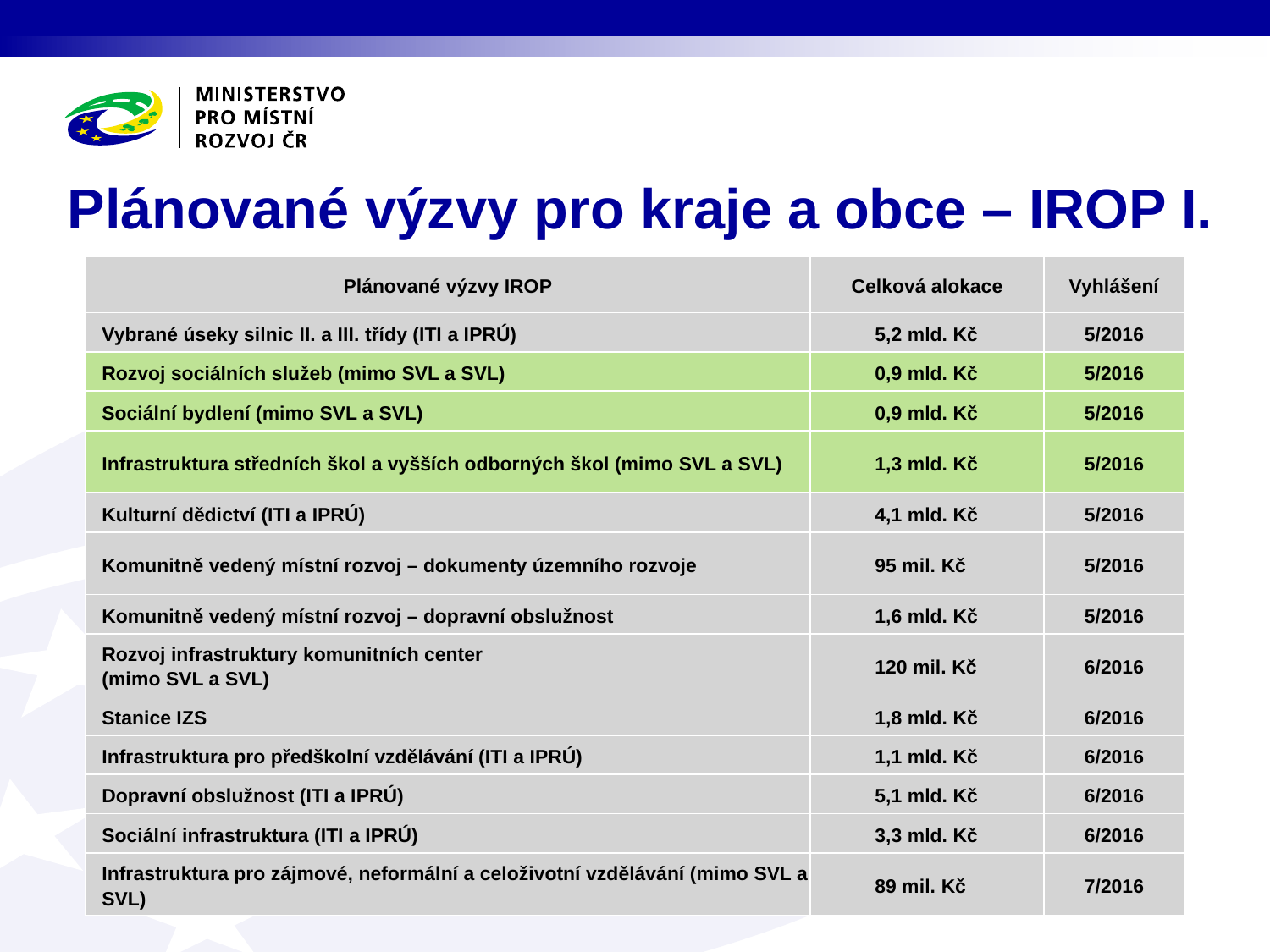

# Plánované výzvy pro kraje a obce – IROP I.
| Plánované výzvy IROP | Celková alokace | Vyhlášení |
| --- | --- | --- |
| Vybrané úseky silnic II. a III. třídy (ITI a IPRÚ) | 5,2 mld. Kč | 5/2016 |
| Rozvoj sociálních služeb (mimo SVL a SVL) | 0,9 mld. Kč | 5/2016 |
| Sociální bydlení (mimo SVL a SVL) | 0,9 mld. Kč | 5/2016 |
| Infrastruktura středních škol a vyšších odborných škol (mimo SVL a SVL) | 1,3 mld. Kč | 5/2016 |
| Kulturní dědictví (ITI a IPRÚ) | 4,1 mld. Kč | 5/2016 |
| Komunitně vedený místní rozvoj – dokumenty územního rozvoje | 95 mil. Kč | 5/2016 |
| Komunitně vedený místní rozvoj – dopravní obslužnost | 1,6 mld. Kč | 5/2016 |
| Rozvoj infrastruktury komunitních center (mimo SVL a SVL) | 120 mil. Kč | 6/2016 |
| Stanice IZS | 1,8 mld. Kč | 6/2016 |
| Infrastruktura pro předškolní vzdělávání (ITI a IPRÚ) | 1,1 mld. Kč | 6/2016 |
| Dopravní obslužnost (ITI a IPRÚ) | 5,1 mld. Kč | 6/2016 |
| Sociální infrastruktura (ITI a IPRÚ) | 3,3 mld. Kč | 6/2016 |
| Infrastruktura pro zájmové, neformální a celoživotní vzdělávání (mimo SVL a SVL) | 89 mil. Kč | 7/2016 |